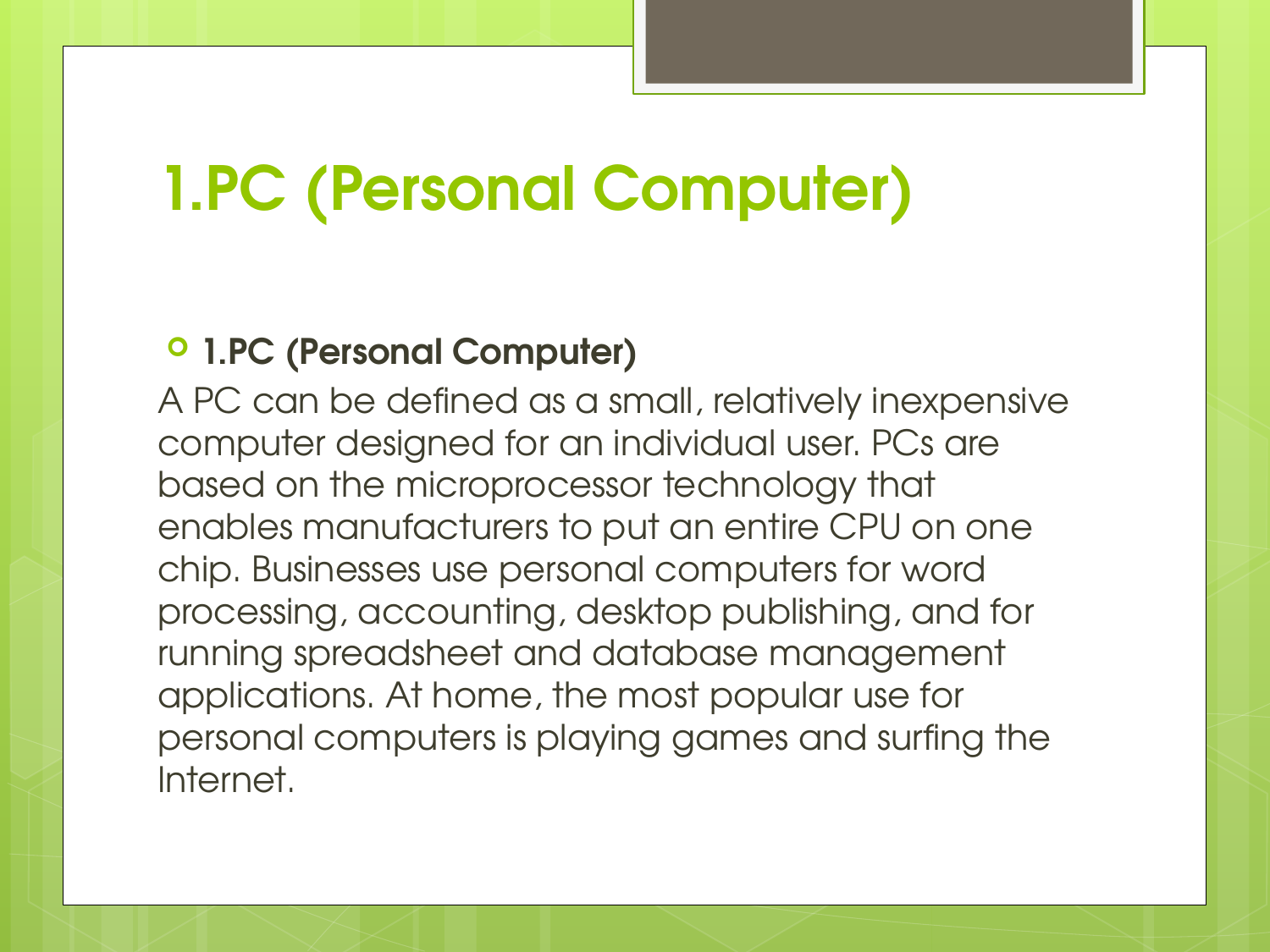

# 1.PC (Personal Computer)
1.PC (Personal Computer)
A PC can be defined as a small, relatively inexpensive computer designed for an individual user. PCs are based on the microprocessor technology that enables manufacturers to put an entire CPU on one chip. Businesses use personal computers for word processing, accounting, desktop publishing, and for running spreadsheet and database management applications. At home, the most popular use for personal computers is playing games and surfing the Internet.